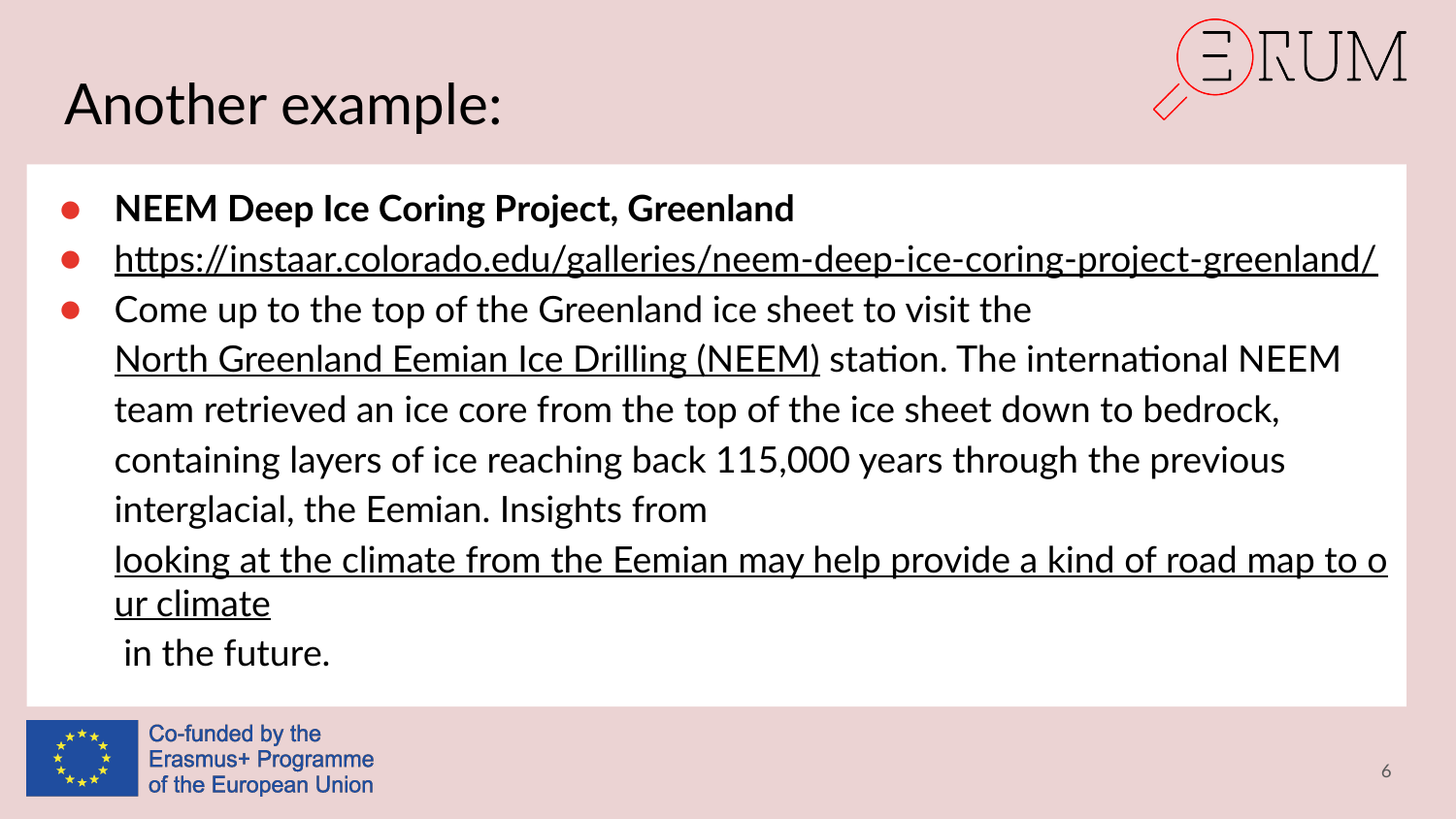

# Another example:
NEEM Deep Ice Coring Project, Greenland
https://instaar.colorado.edu/galleries/neem-deep-ice-coring-project-greenland/
Come up to the top of the Greenland ice sheet to visit the North Greenland Eemian Ice Drilling (NEEM) station. The international NEEM team retrieved an ice core from the top of the ice sheet down to bedrock, containing layers of ice reaching back 115,000 years through the previous interglacial, the Eemian. Insights from looking at the climate from the Eemian may help provide a kind of road map to our climate in the future.
6